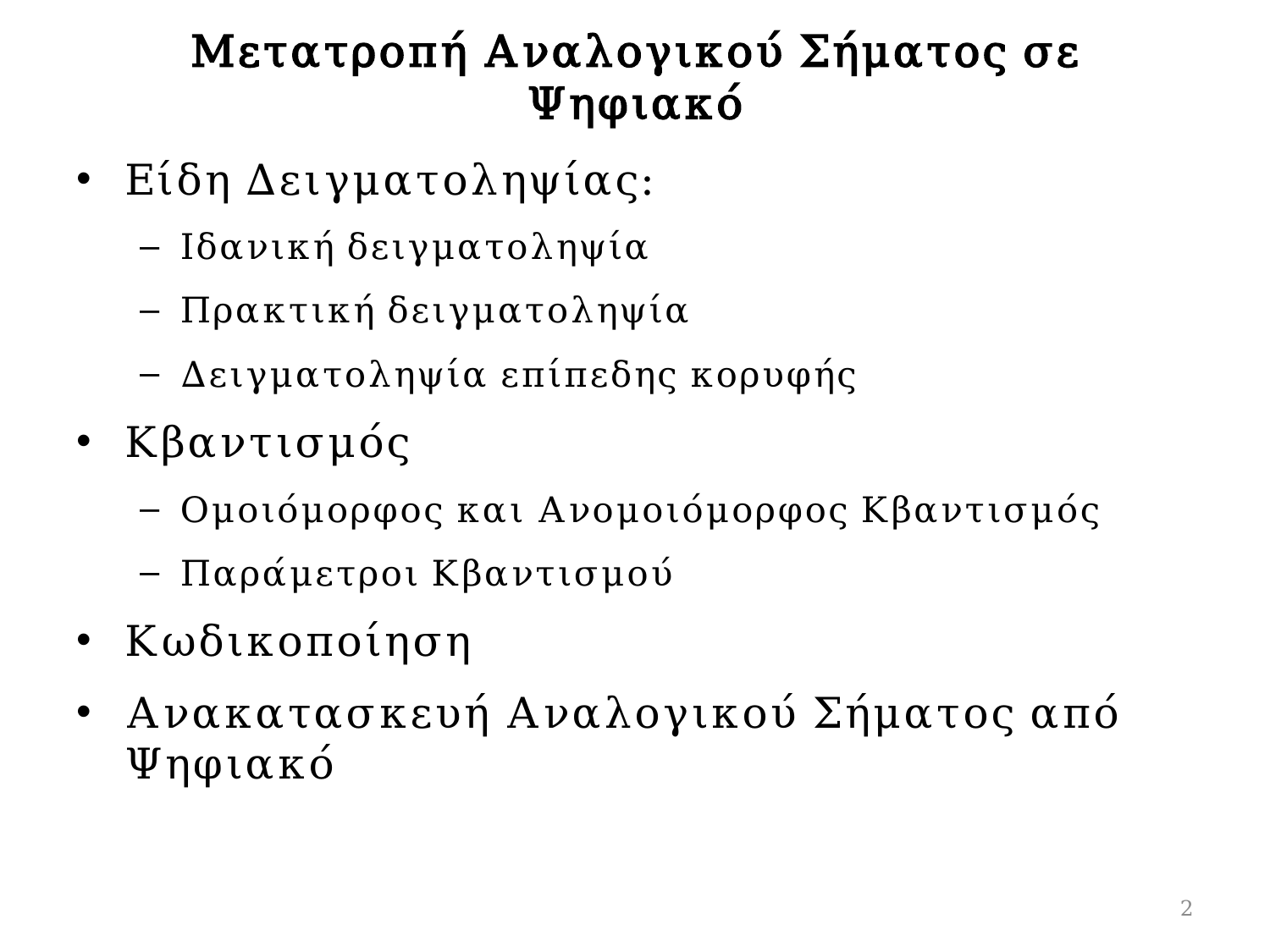

# Μετατροπή Αναλογικού Σήματος σε Ψηφιακό
Είδη Δειγματοληψίας:
Ιδανική δειγματοληψία
Πρακτική δειγματοληψία
Δειγματοληψία επίπεδης κορυφής
Κβαντισμός
Ομοιόμορφος και Ανομοιόμορφος Κβαντισμός
Παράμετροι Κβαντισμού
Κωδικοποίηση
Ανακατασκευή Αναλογικού Σήματος από Ψηφιακό
2